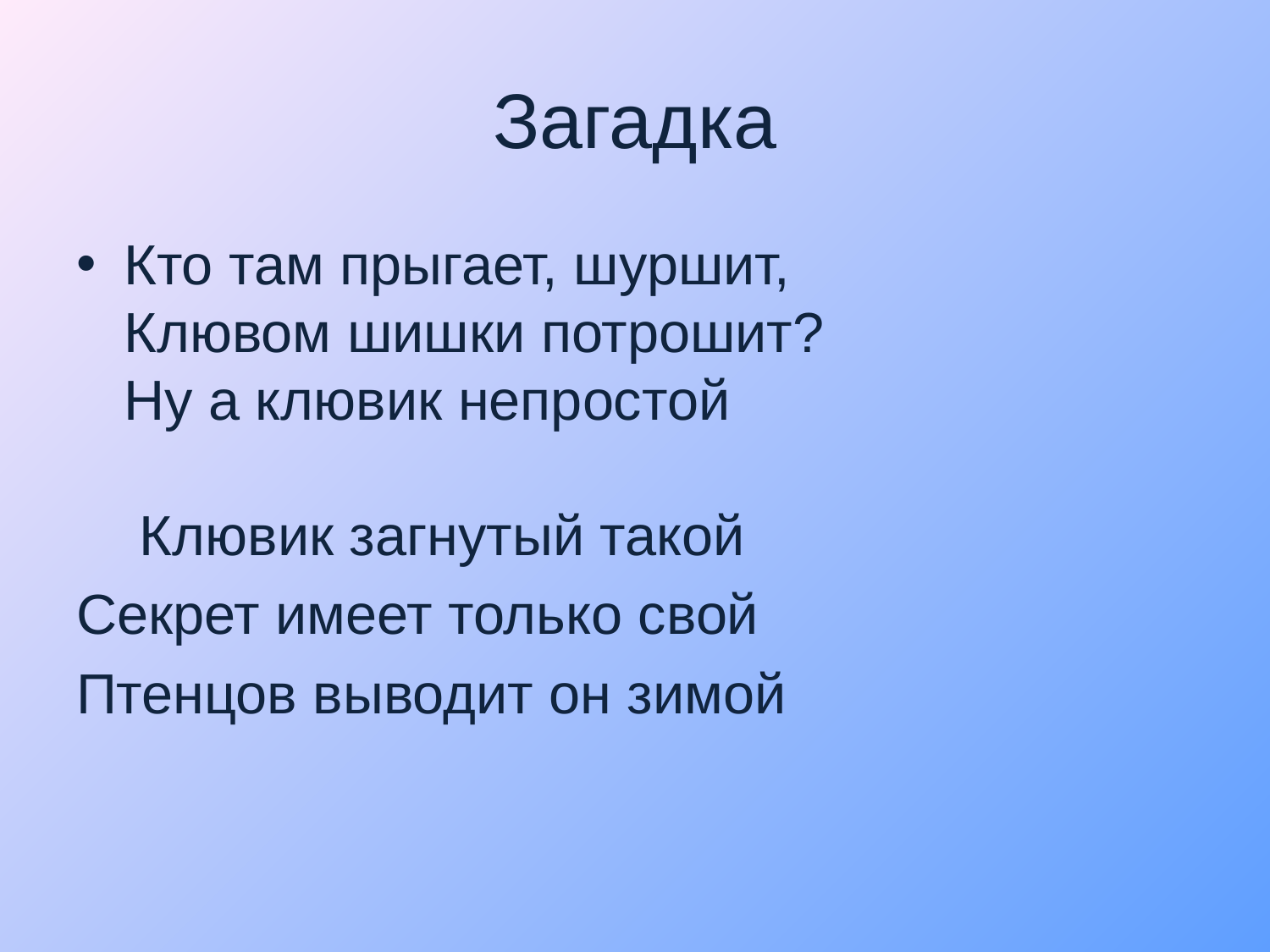

# Загадка
Кто там прыгает, шуршит,
Клювом шишки потрошит?
Ну а клювик непростой                                                                                                    Клювик загнутый такой
Секрет имеет только свой
Птенцов выводит он зимой